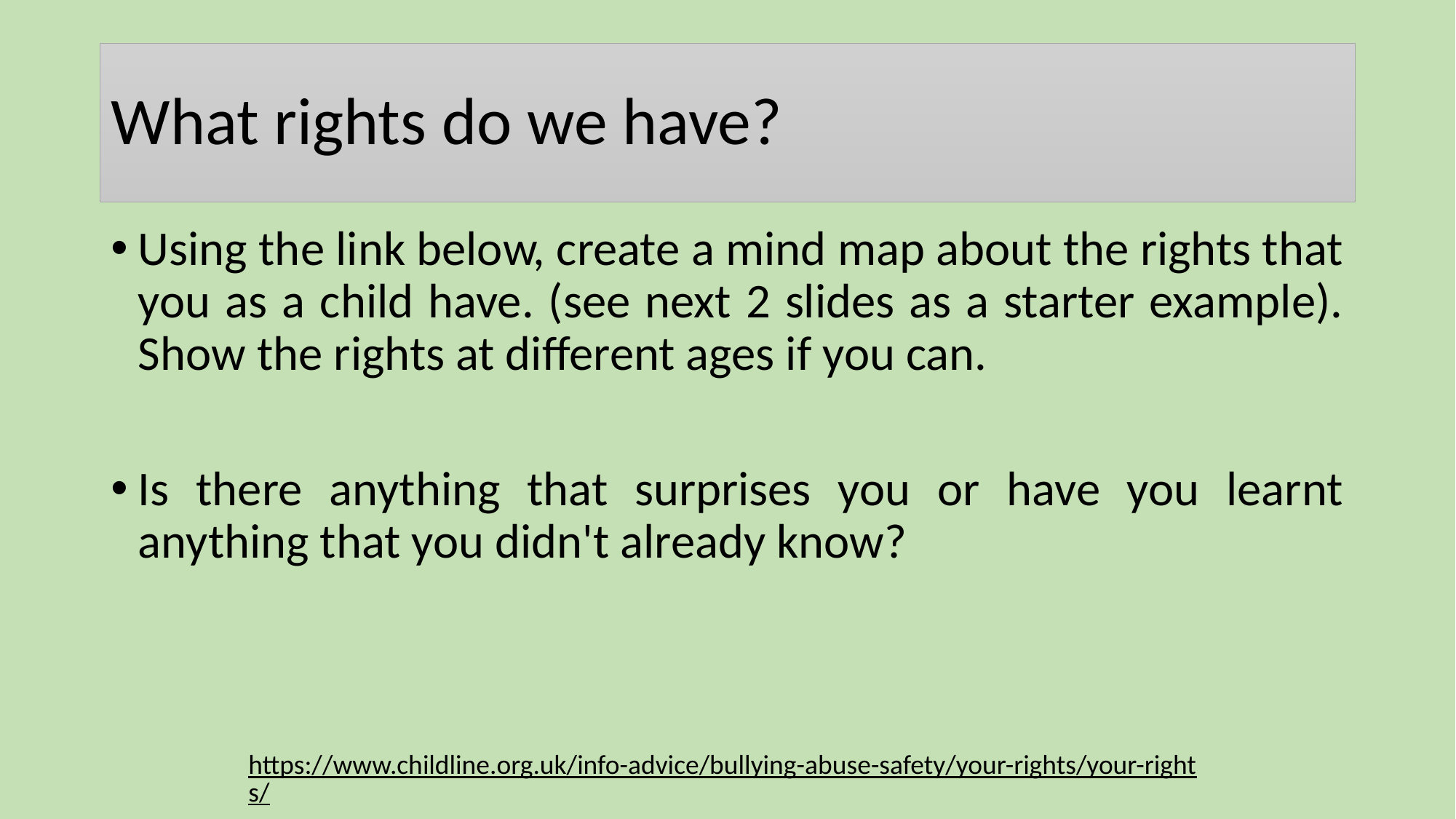

# What rights do we have?
Using the link below, create a mind map about the rights that you as a child have. (see next 2 slides as a starter example). Show the rights at different ages if you can.

Is there anything that surprises you or have you learnt anything that you didn't already know?
https://www.childline.org.uk/info-advice/bullying-abuse-safety/your-rights/your-rights/